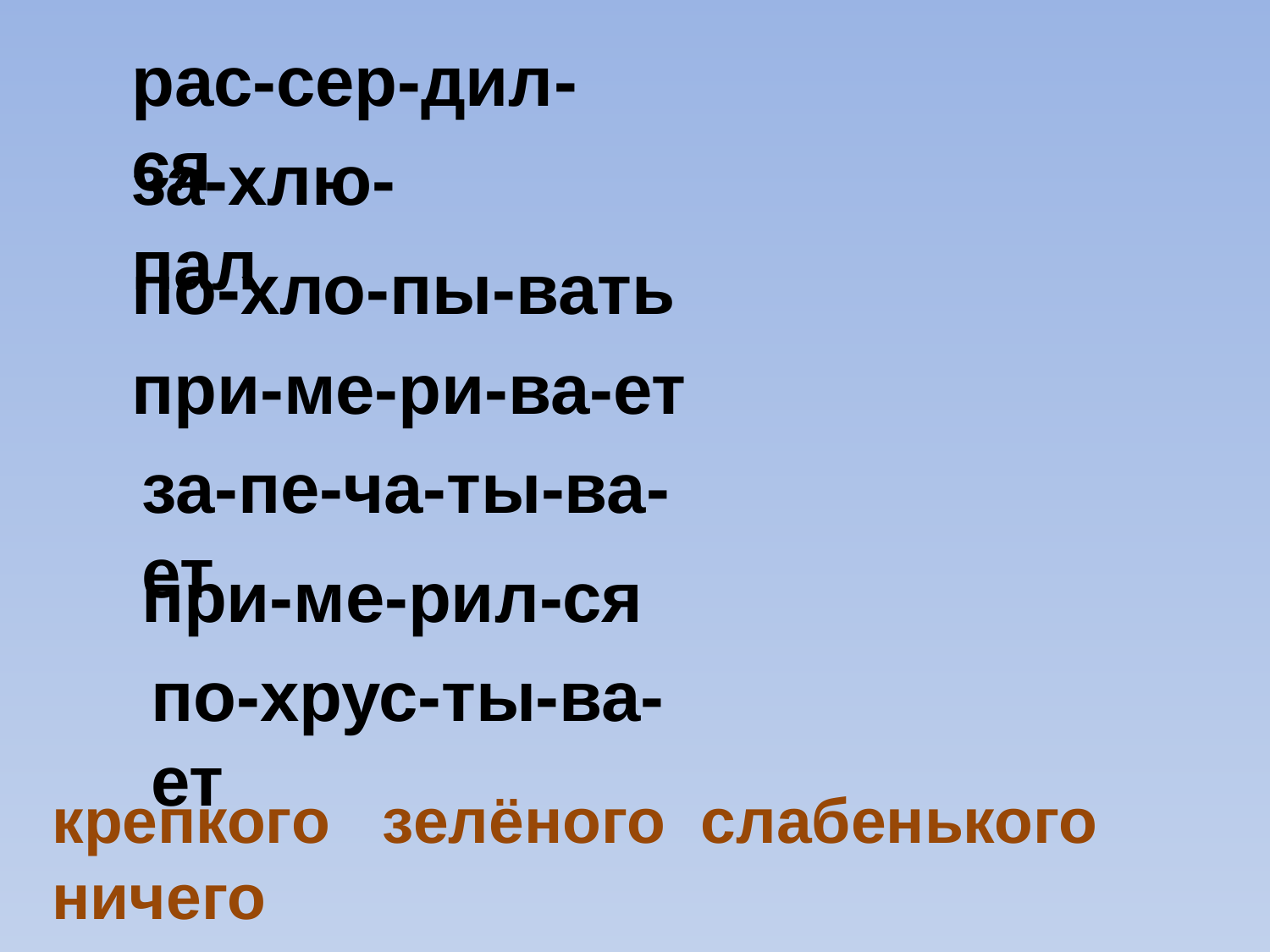

рас-сер-дил-ся
за-хлю-пал
по-хло-пы-вать
при-ме-ри-ва-ет
за-пе-ча-ты-ва-ет
при-ме-рил-ся
по-хрус-ты-ва-ет
крепкого   зелёного  слабенького   ничего